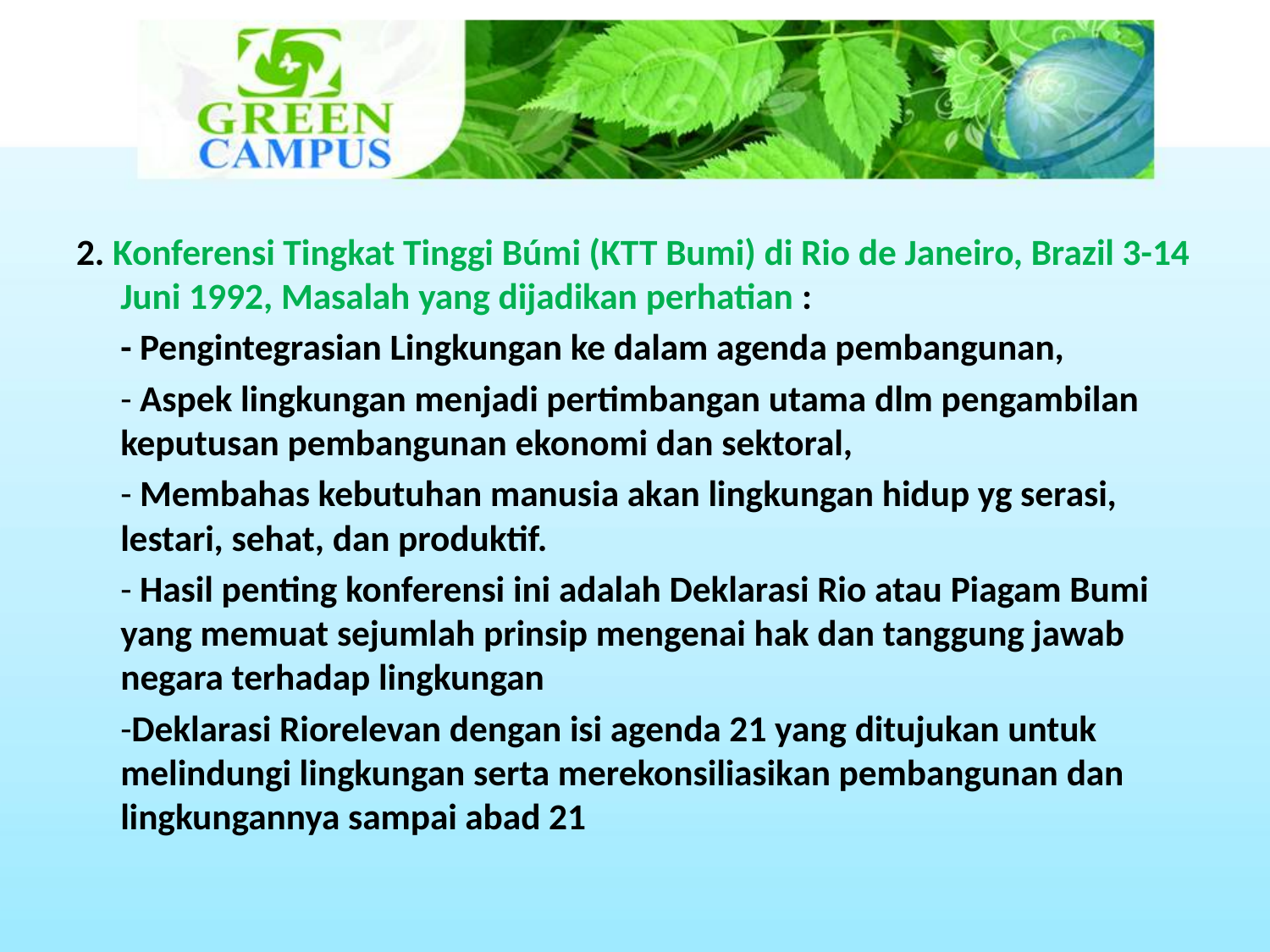

#
2. Konferensi Tingkat Tinggi Búmi (KTT Bumi) di Rio de Janeiro, Brazil 3-14 Juni 1992, Masalah yang dijadikan perhatian :
	- Pengintegrasian Lingkungan ke dalam agenda pembangunan,
	- Aspek lingkungan menjadi pertimbangan utama dlm pengambilan keputusan pembangunan ekonomi dan sektoral,
	- Membahas kebutuhan manusia akan lingkungan hidup yg serasi, lestari, sehat, dan produktif.
	- Hasil penting konferensi ini adalah Deklarasi Rio atau Piagam Bumi yang memuat sejumlah prinsip mengenai hak dan tanggung jawab negara terhadap lingkungan
	-Deklarasi Riorelevan dengan isi agenda 21 yang ditujukan untuk melindungi lingkungan serta merekonsiliasikan pembangunan dan lingkungannya sampai abad 21